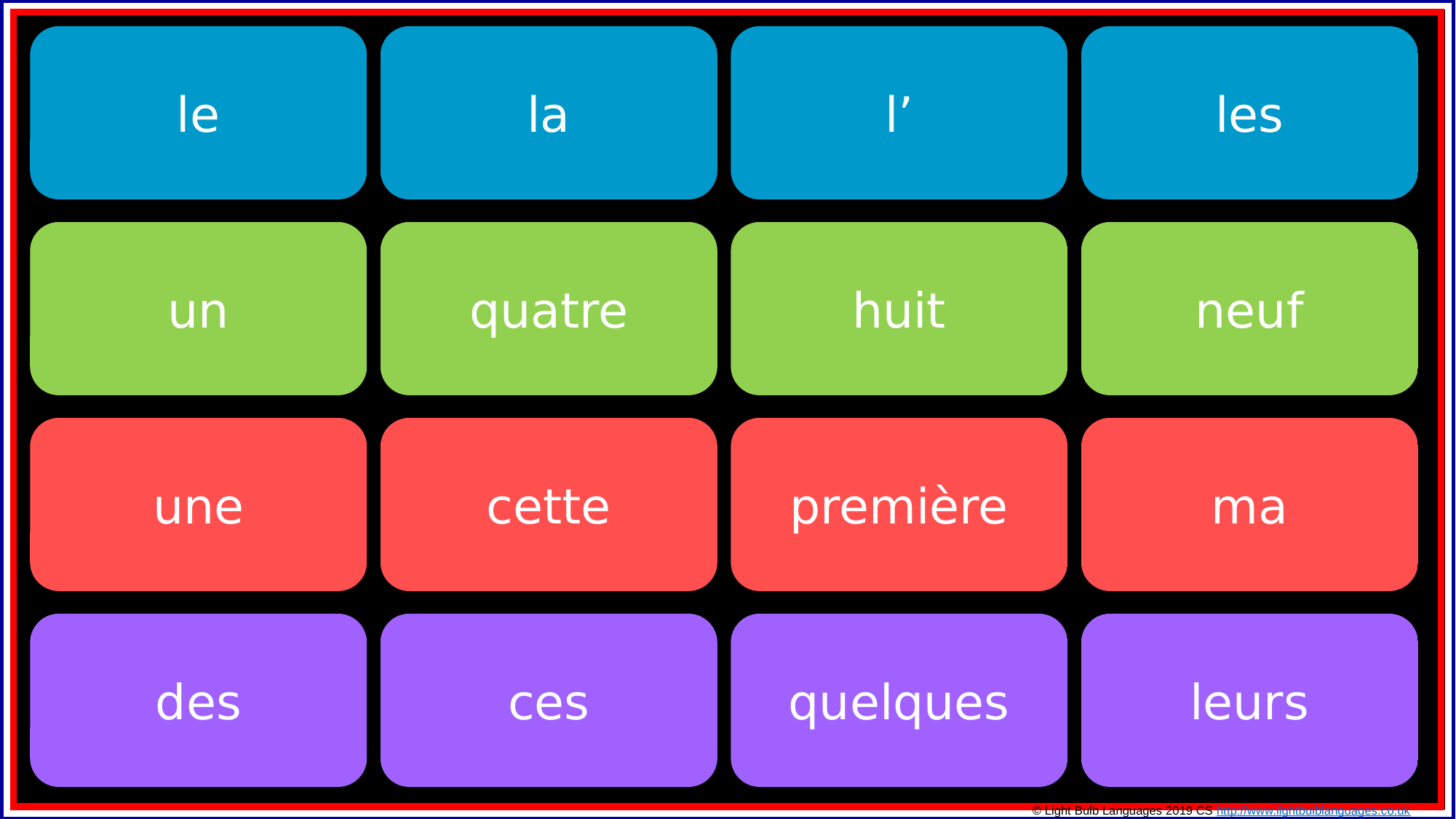

le
la
l’
les
un
quatre
huit
neuf
une
cette
première
ma
des
ces
quelques
leurs
© Light Bulb Languages 2019 CS http://www.lightbulblanguages.co.uk